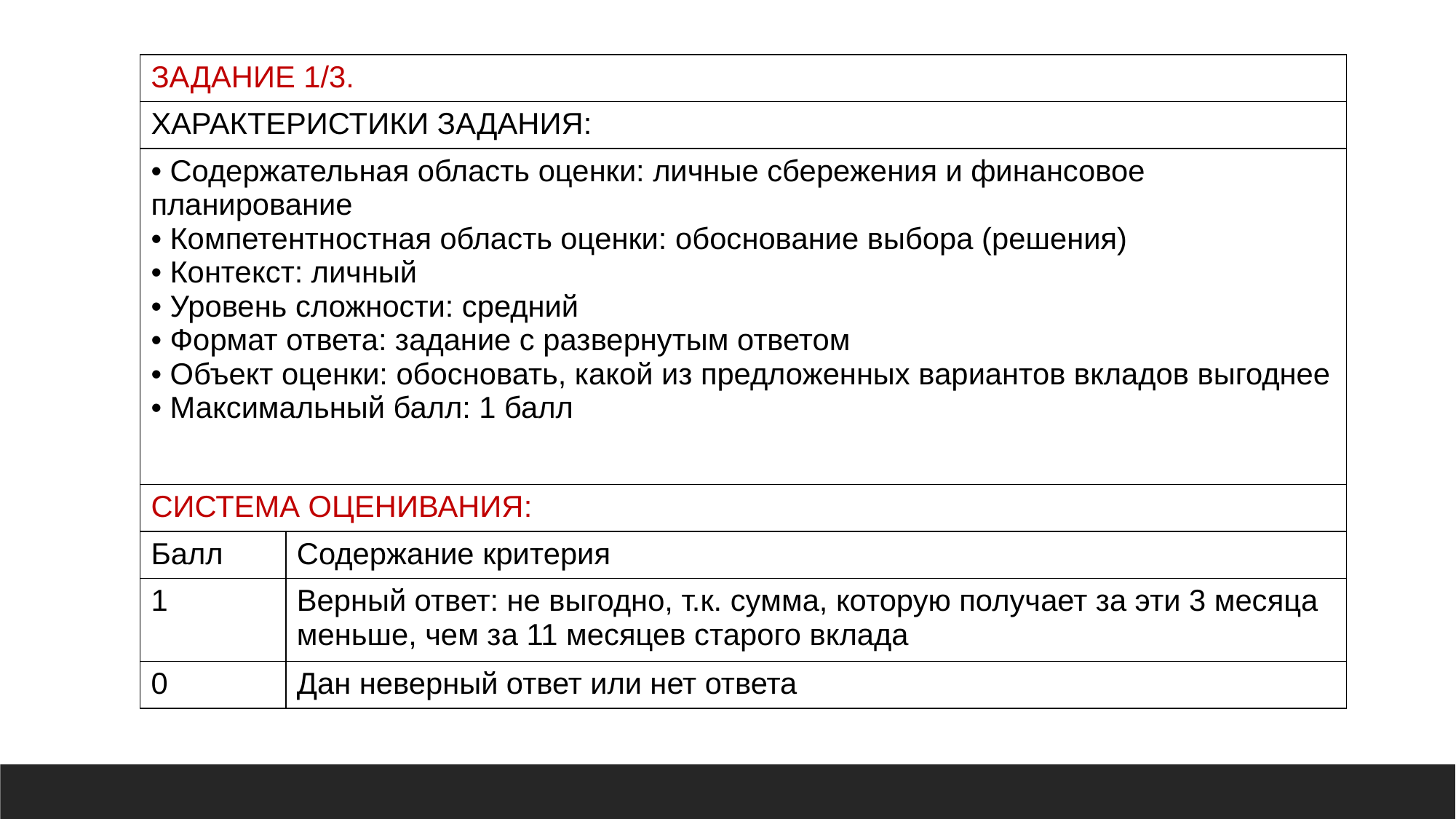

| ЗАДАНИЕ 1/3. |  |
| --- | --- |
| ХАРАКТЕРИСТИКИ ЗАДАНИЯ: |  |
| • Содержательная область оценки: личные сбережения и финансовое планирование • Компетентностная область оценки: обоснование выбора (решения) • Контекст: личный • Уровень сложности: средний • Формат ответа: задание с развернутым ответом • Объект оценки: обосновать, какой из предложенных вариантов вкладов выгоднее • Максимальный балл: 1 балл |  |
| СИСТЕМА ОЦЕНИВАНИЯ: |  |
| Балл | Содержание критерия |
| 1 | Верный ответ: не выгодно, т.к. сумма, которую получает за эти 3 месяца меньше, чем за 11 месяцев старого вклада |
| 0 | Дан неверный ответ или нет ответа |